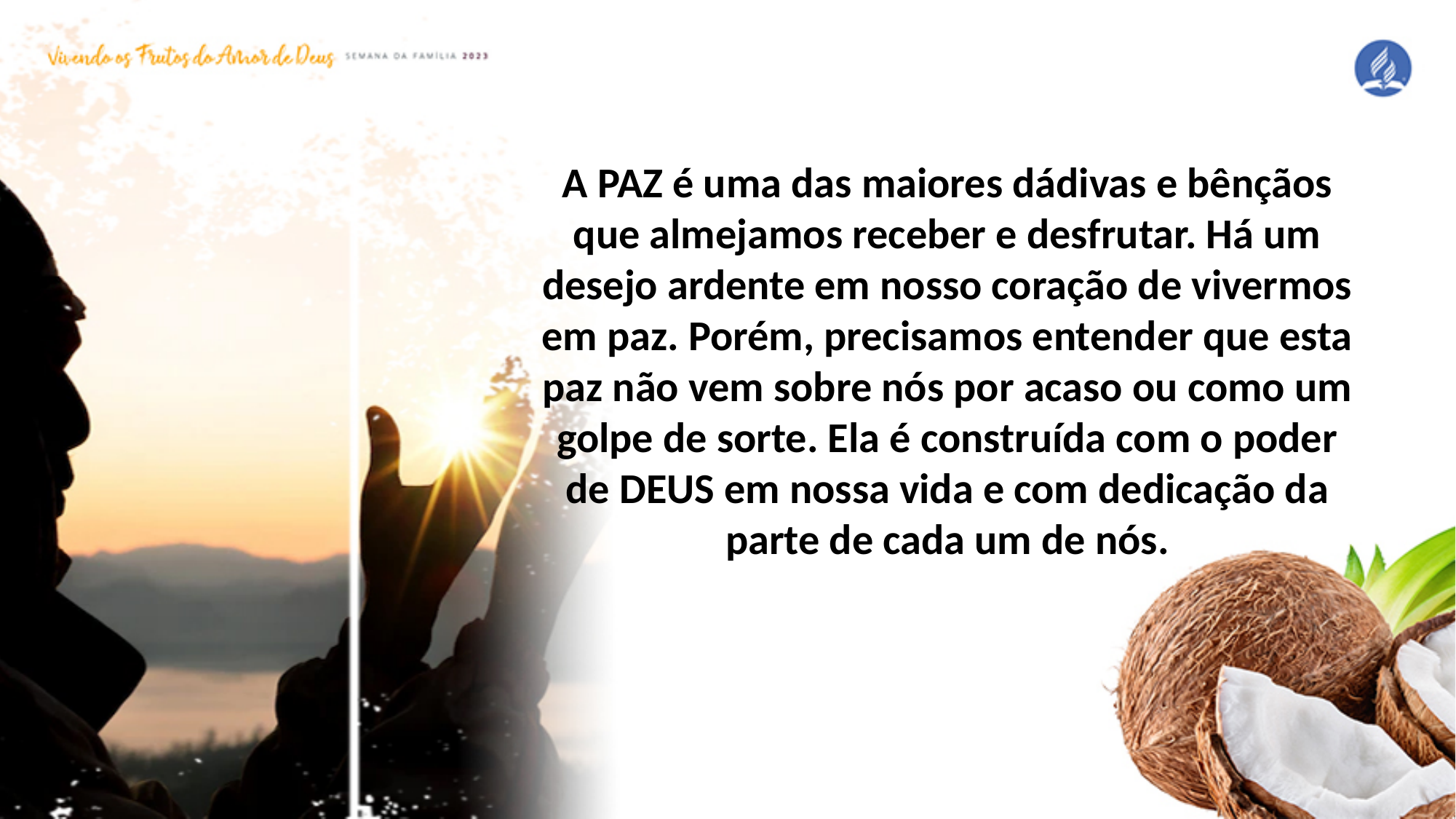

A PAZ é uma das maiores dádivas e bênçãos que almejamos receber e desfrutar. Há um desejo ardente em nosso coração de vivermos em paz. Porém, precisamos entender que esta paz não vem sobre nós por acaso ou como um golpe de sorte. Ela é construída com o poder de DEUS em nossa vida e com dedicação da parte de cada um de nós.